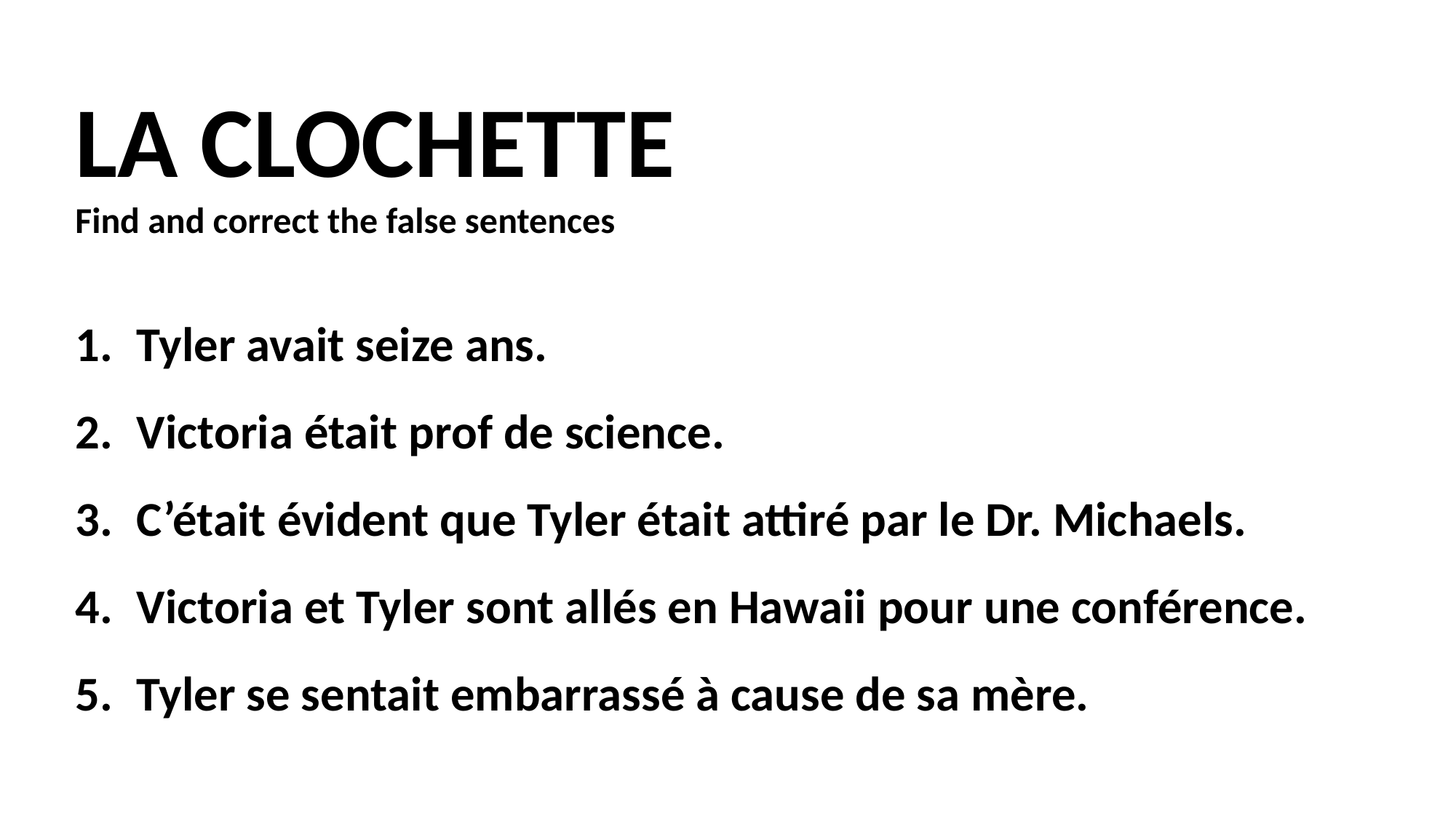

LA CLOCHETTE
Find and correct the false sentences
Tyler avait seize ans.
Victoria était prof de science.
C’était évident que Tyler était attiré par le Dr. Michaels.
Victoria et Tyler sont allés en Hawaii pour une conférence.
Tyler se sentait embarrassé à cause de sa mère.